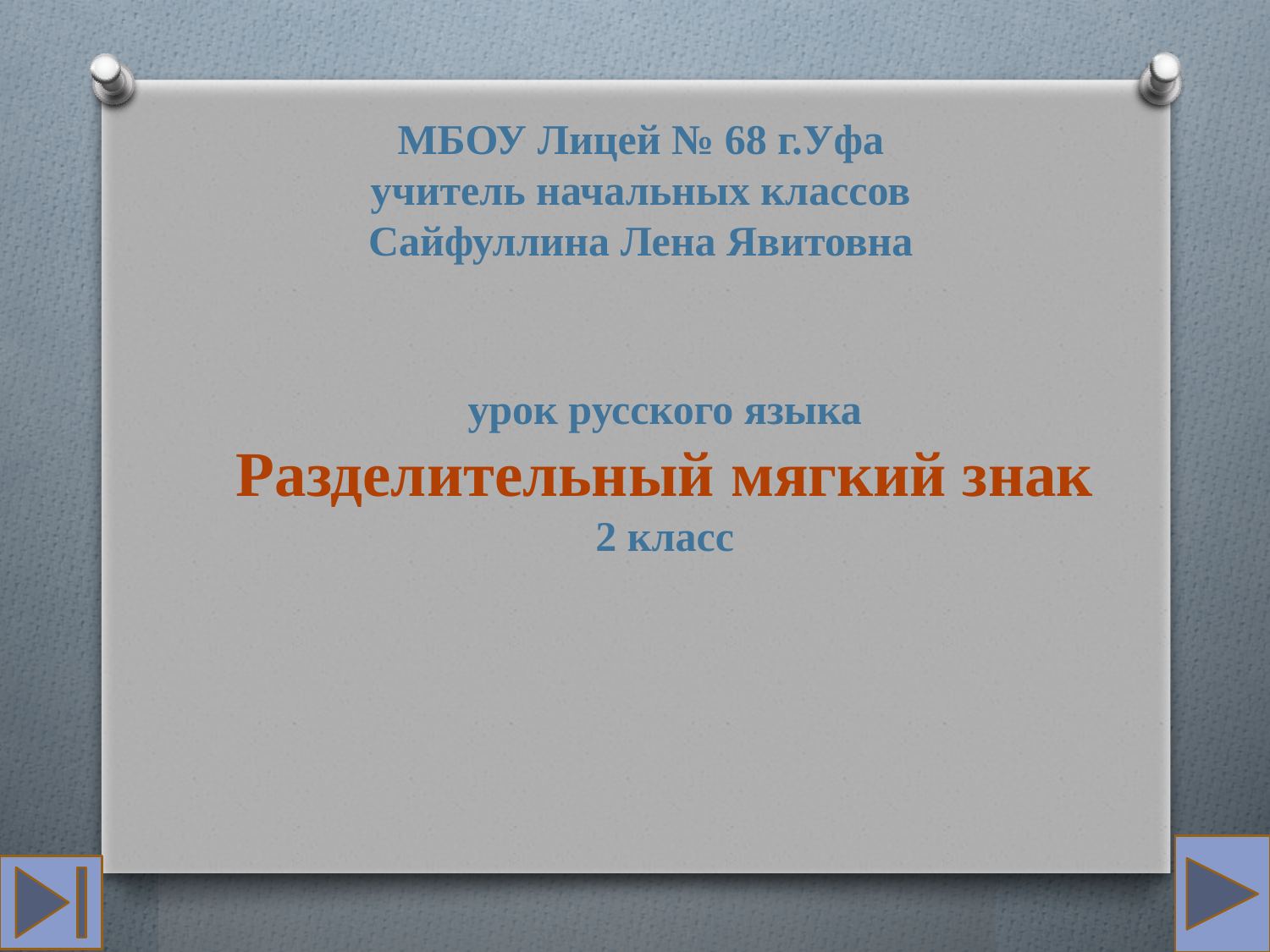

МБОУ Лицей № 68 г.Уфа
учитель начальных классов
Сайфуллина Лена Явитовна
урок русского языка
Разделительный мягкий знак
2 класс